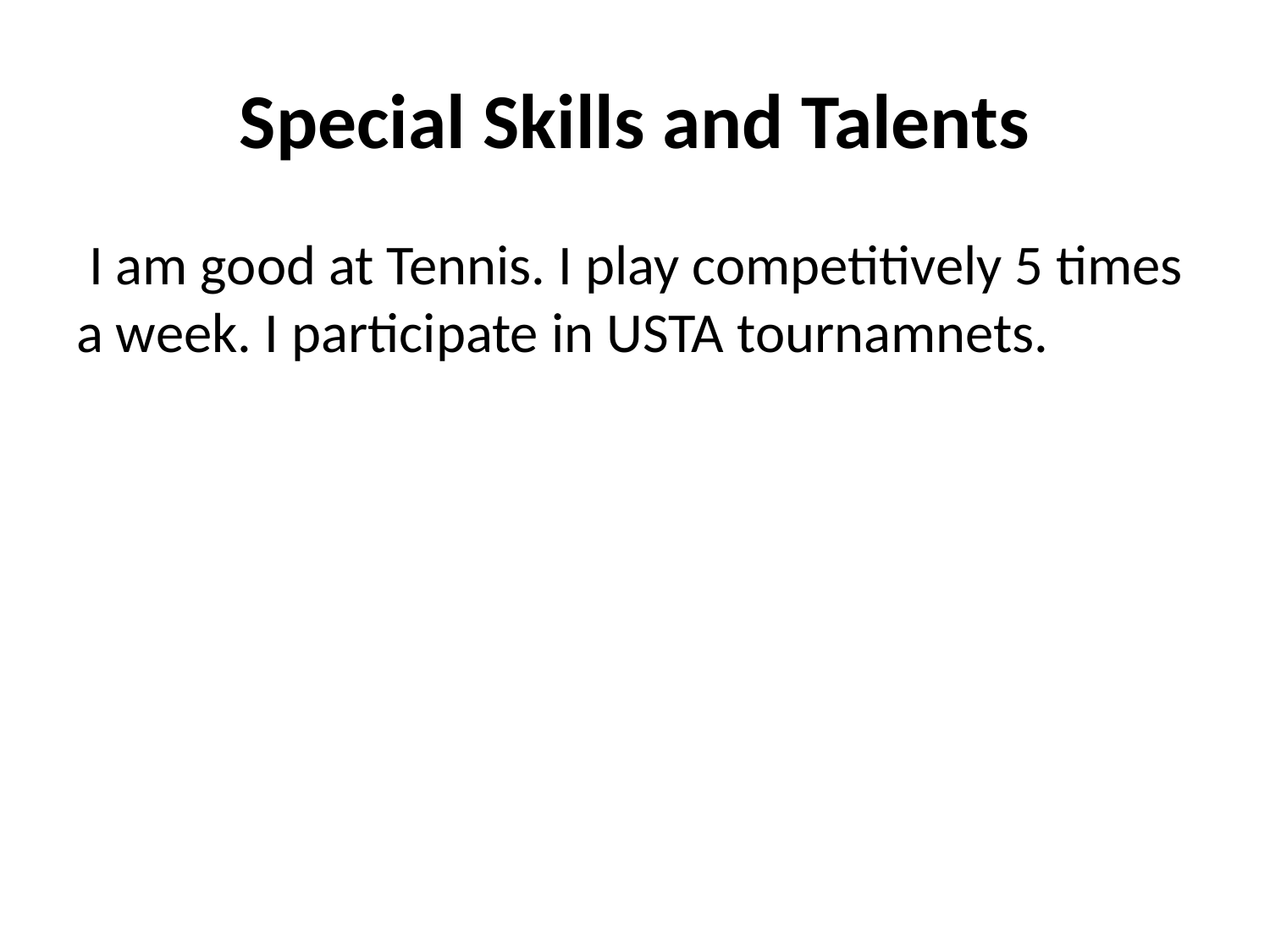

# Special Skills and Talents
 I am good at Tennis. I play competitively 5 times a week. I participate in USTA tournamnets.